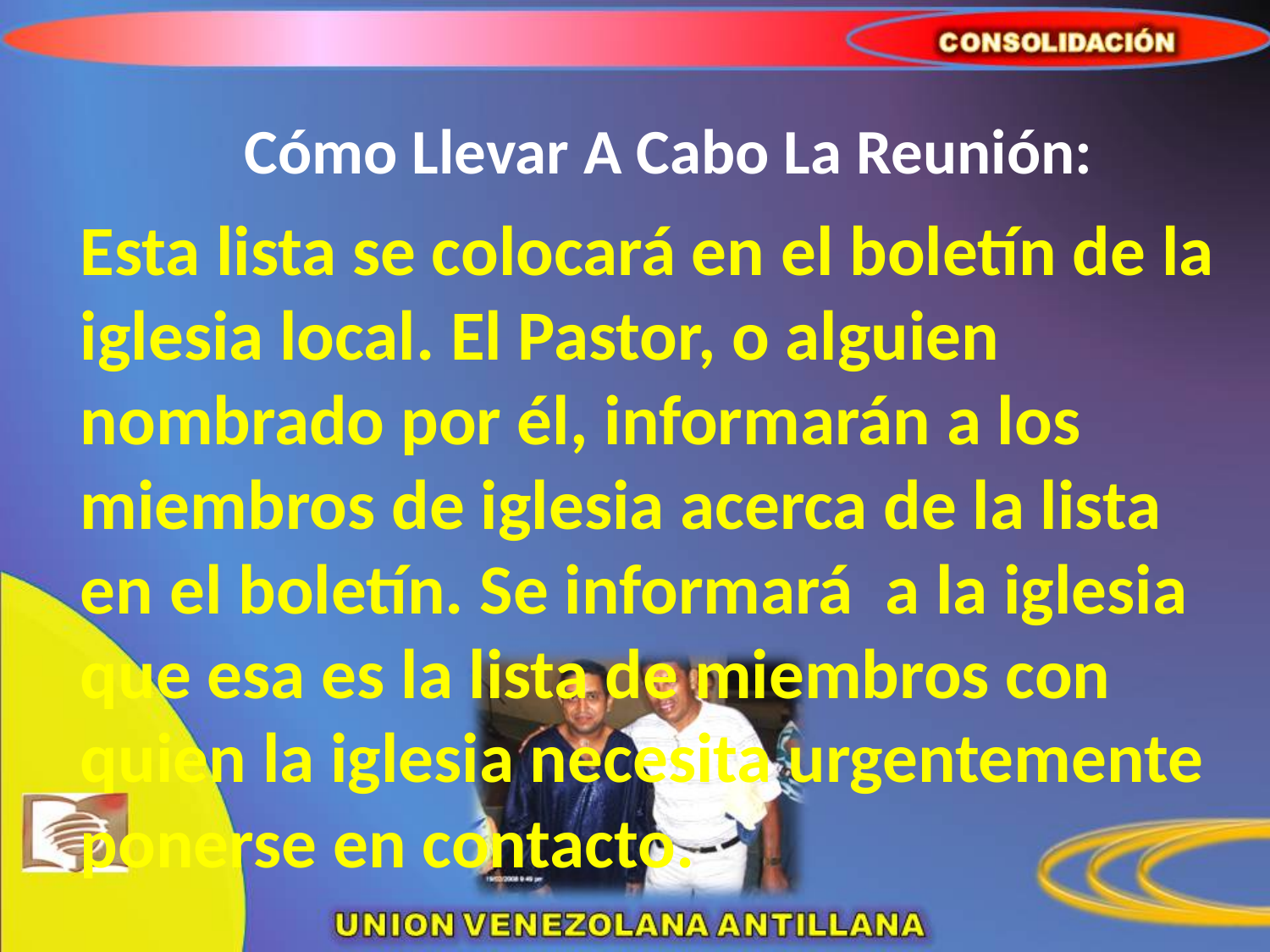

# Cómo Llevar A Cabo La Reunión:
	Esta lista se colocará en el boletín de la iglesia local. El Pastor, o alguien nombrado por él, informarán a los miembros de iglesia acerca de la lista en el boletín. Se informará  a la iglesia que esa es la lista de miembros con quien la iglesia necesita urgentemente ponerse en contacto.